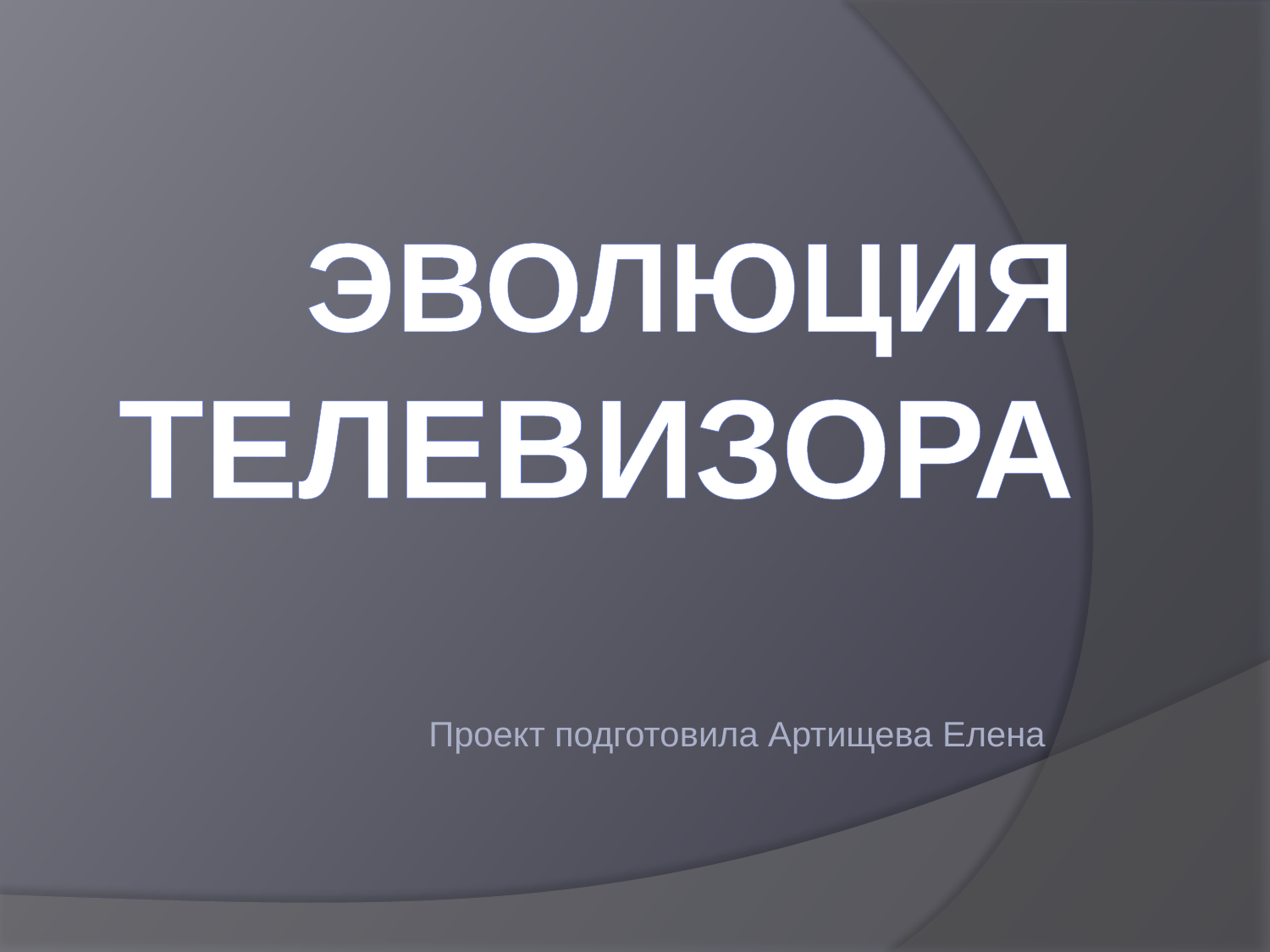

# Эволюция телевизора
Проект подготовила Артищева Елена